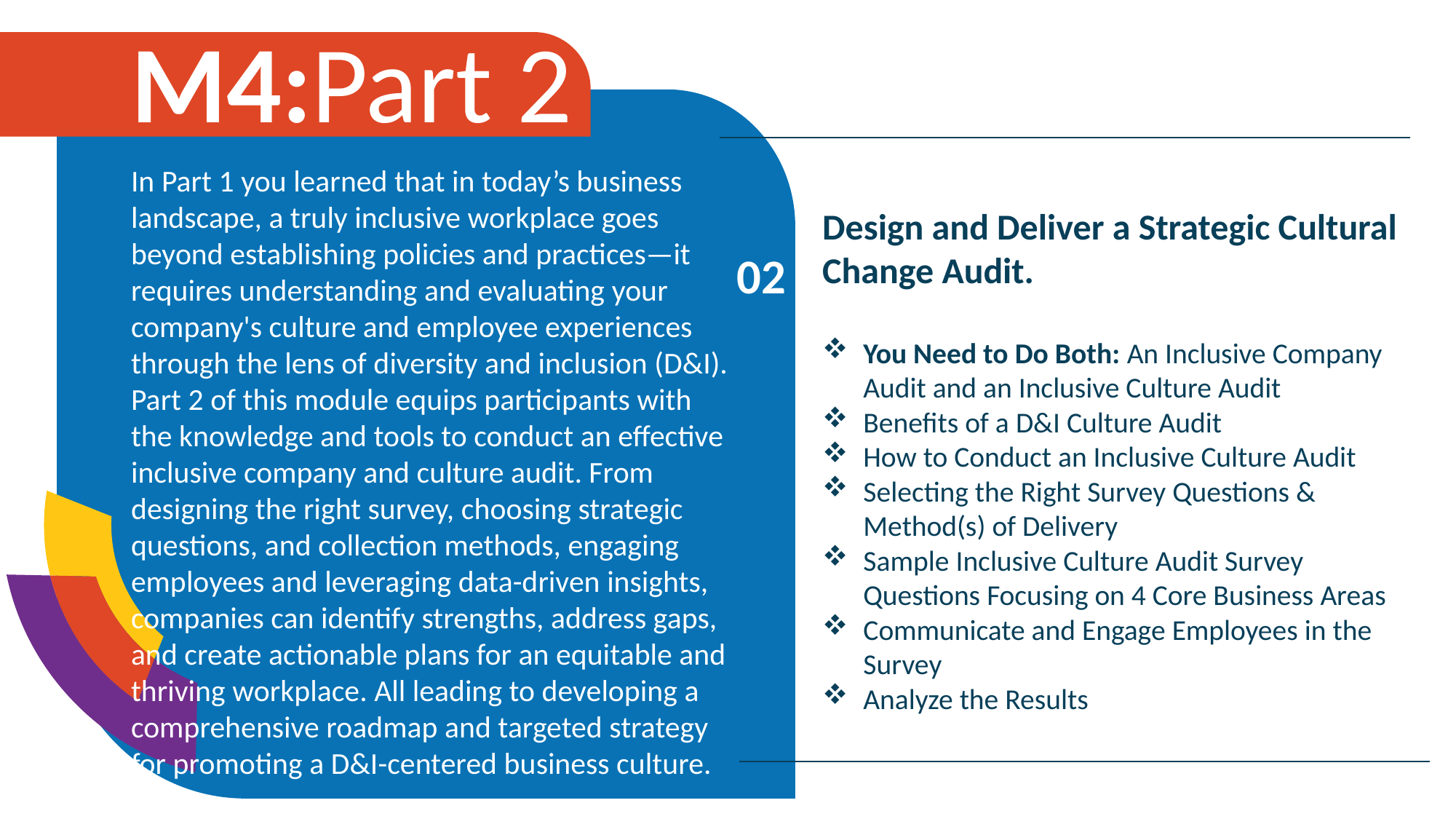

M4:Part 2
In Part 1 you learned that in today’s business landscape, a truly inclusive workplace goes beyond establishing policies and practices—it requires understanding and evaluating your company's culture and employee experiences through the lens of diversity and inclusion (D&I). Part 2 of this module equips participants with the knowledge and tools to conduct an effective inclusive company and culture audit. From designing the right survey, choosing strategic questions, and collection methods, engaging employees and leveraging data-driven insights, companies can identify strengths, address gaps, and create actionable plans for an equitable and thriving workplace. All leading to developing a comprehensive roadmap and targeted strategy for promoting a D&I-centered business culture.
02
Design and Deliver a Strategic Cultural Change Audit.

You Need to Do Both: An Inclusive Company Audit and an Inclusive Culture Audit
Benefits of a D&I Culture Audit
How to Conduct an Inclusive Culture Audit
Selecting the Right Survey Questions & Method(s) of Delivery
Sample Inclusive Culture Audit Survey Questions Focusing on 4 Core Business Areas
Communicate and Engage Employees in the Survey
Analyze the Results